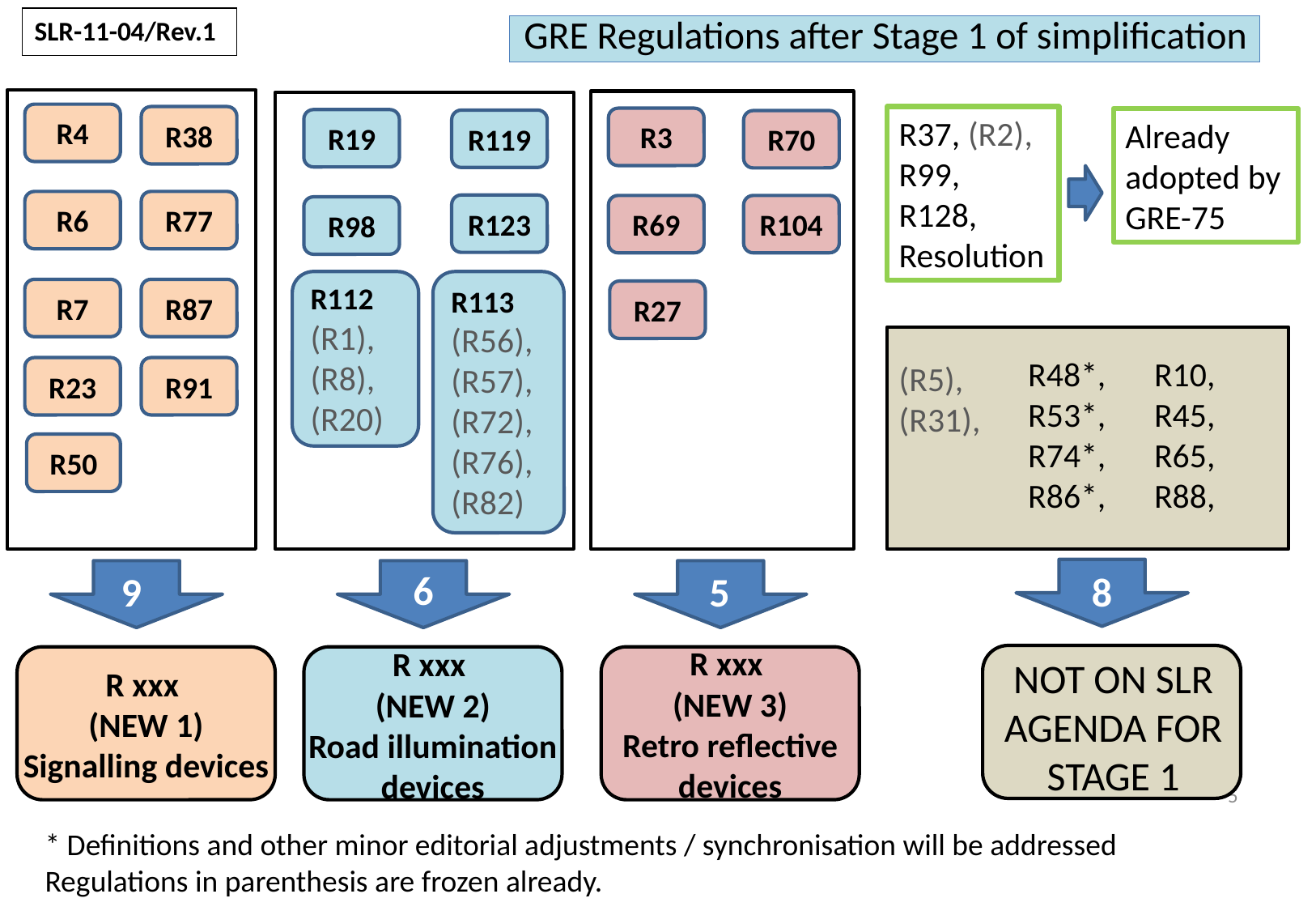

SLR-11-04/Rev.1
GRE Regulations after Stage 1 of simplification

R4
R38
R77
R87
R91
R37, (R2),
R99,
R128,
Resolution
R3
Already adopted by GRE-75
R19
R119
R70

R6
R123
R69
R104
R98
R112
(R1),
(R8),
(R20)
R113
(R56),
(R57),
(R72),
(R76),
(R82)
R7
R27

R48*,
R53*,
R74*,
R86*,
R10,
R45,
R65,
R88,
(R5),
(R31),
R23
R50
6

9

5
8
R xxx
(NEW 3)
Retro reflective devices
R xxx
(NEW 2)
Road illumination devices

NOT ON SLR AGENDA FOR STAGE 1
R xxx
(NEW 1)
Signalling devices
5
* Definitions and other minor editorial adjustments / synchronisation will be addressed
Regulations in parenthesis are frozen already.